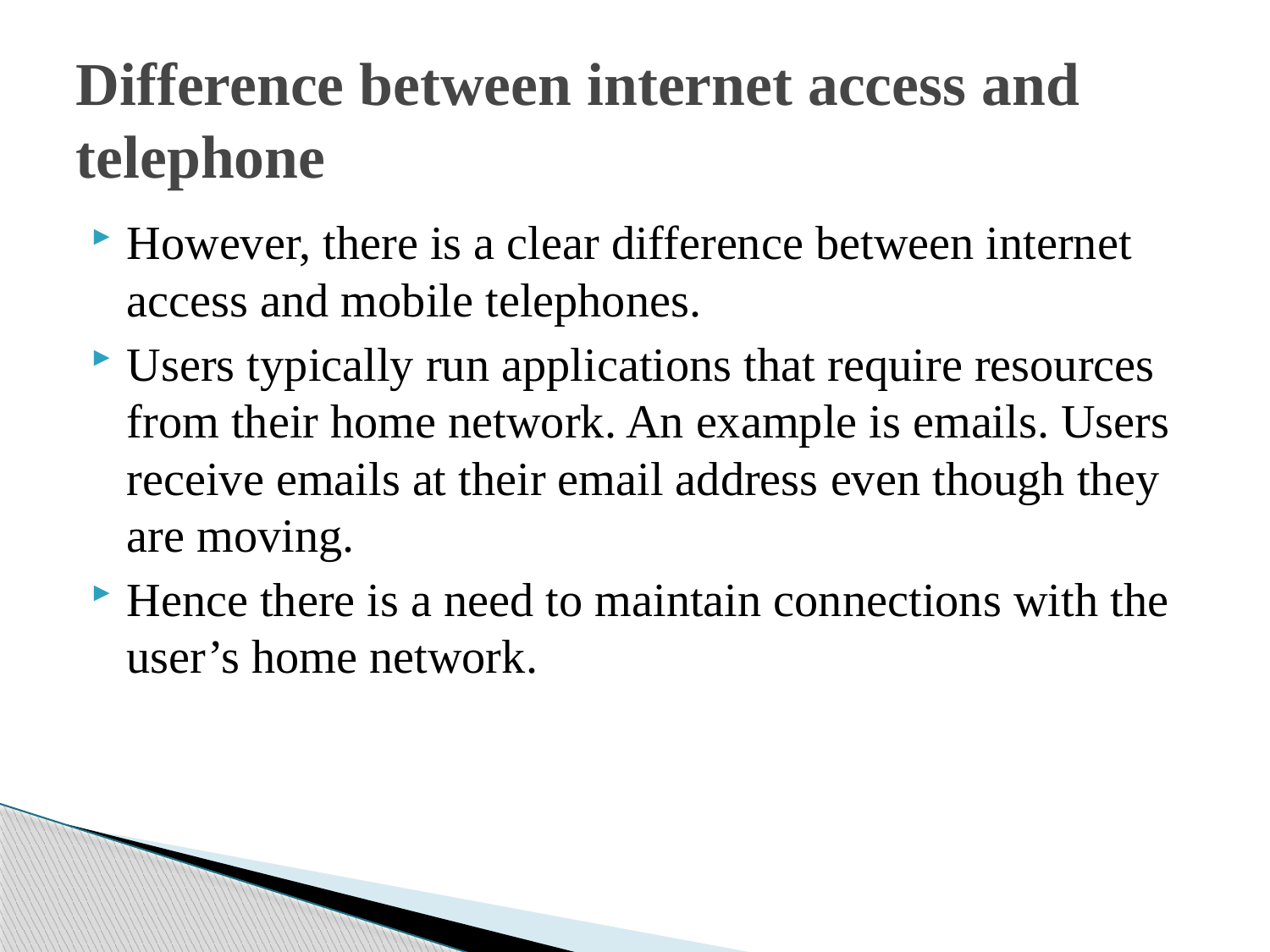

# Difference between internet access and telephone
However, there is a clear difference between internet access and mobile telephones.
Users typically run applications that require resources from their home network. An example is emails. Users receive emails at their email address even though they are moving.
Hence there is a need to maintain connections with the user’s home network.